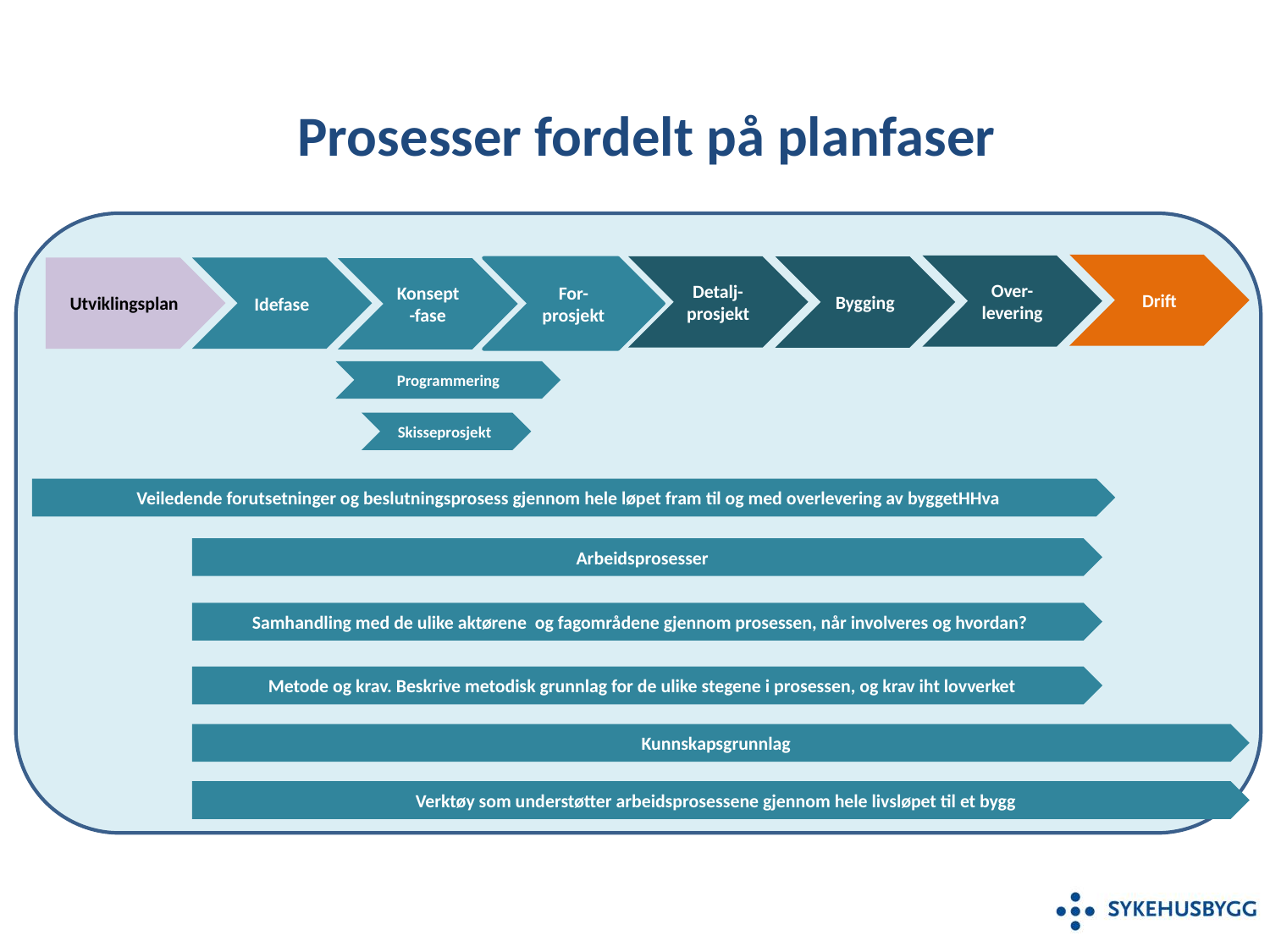

Prosesser fordelt på planfaser

Drift
Over-levering
Detalj-prosjekt
Bygging
Utviklingsplan
Idefase
For-prosjekt
Konsept-fase
Programmering
Skisseprosjekt
Veiledende forutsetninger og beslutningsprosess gjennom hele løpet fram til og med overlevering av byggetHHva
Arbeidsprosesser
Samhandling med de ulike aktørene  og fagområdene gjennom prosessen, når involveres og hvordan?
Metode og krav. Beskrive metodisk grunnlag for de ulike stegene i prosessen, og krav iht lovverket
Kunnskapsgrunnlag
Verktøy som understøtter arbeidsprosessene gjennom hele livsløpet til et bygg